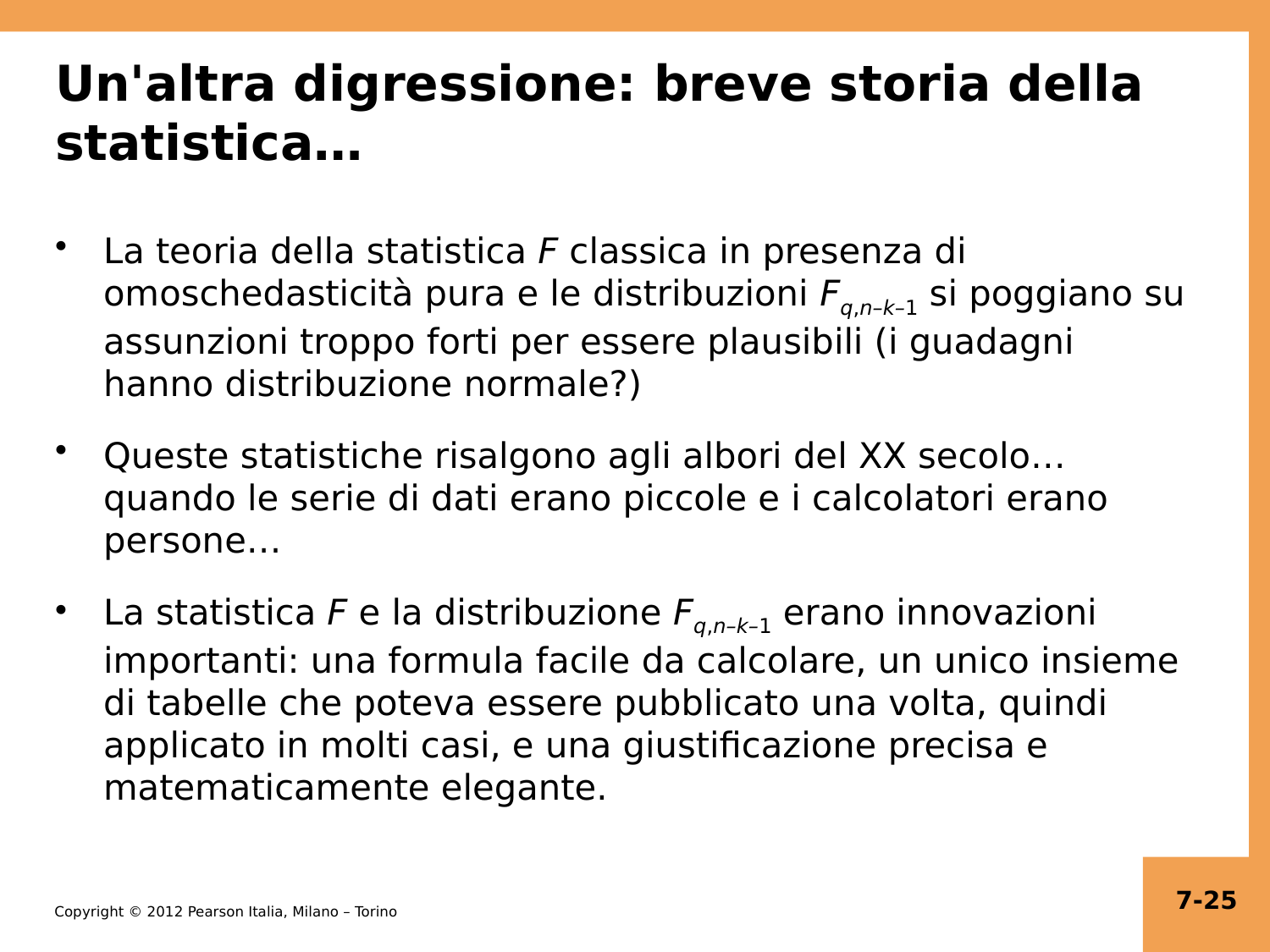

# Un'altra digressione: breve storia della statistica…
La teoria della statistica F classica in presenza di omoschedasticità pura e le distribuzioni Fq,n–k–1 si poggiano su assunzioni troppo forti per essere plausibili (i guadagni hanno distribuzione normale?)
Queste statistiche risalgono agli albori del XX secolo… quando le serie di dati erano piccole e i calcolatori erano persone…
La statistica F e la distribuzione Fq,n–k–1 erano innovazioni importanti: una formula facile da calcolare, un unico insieme di tabelle che poteva essere pubblicato una volta, quindi applicato in molti casi, e una giustificazione precisa e matematicamente elegante.

7-25